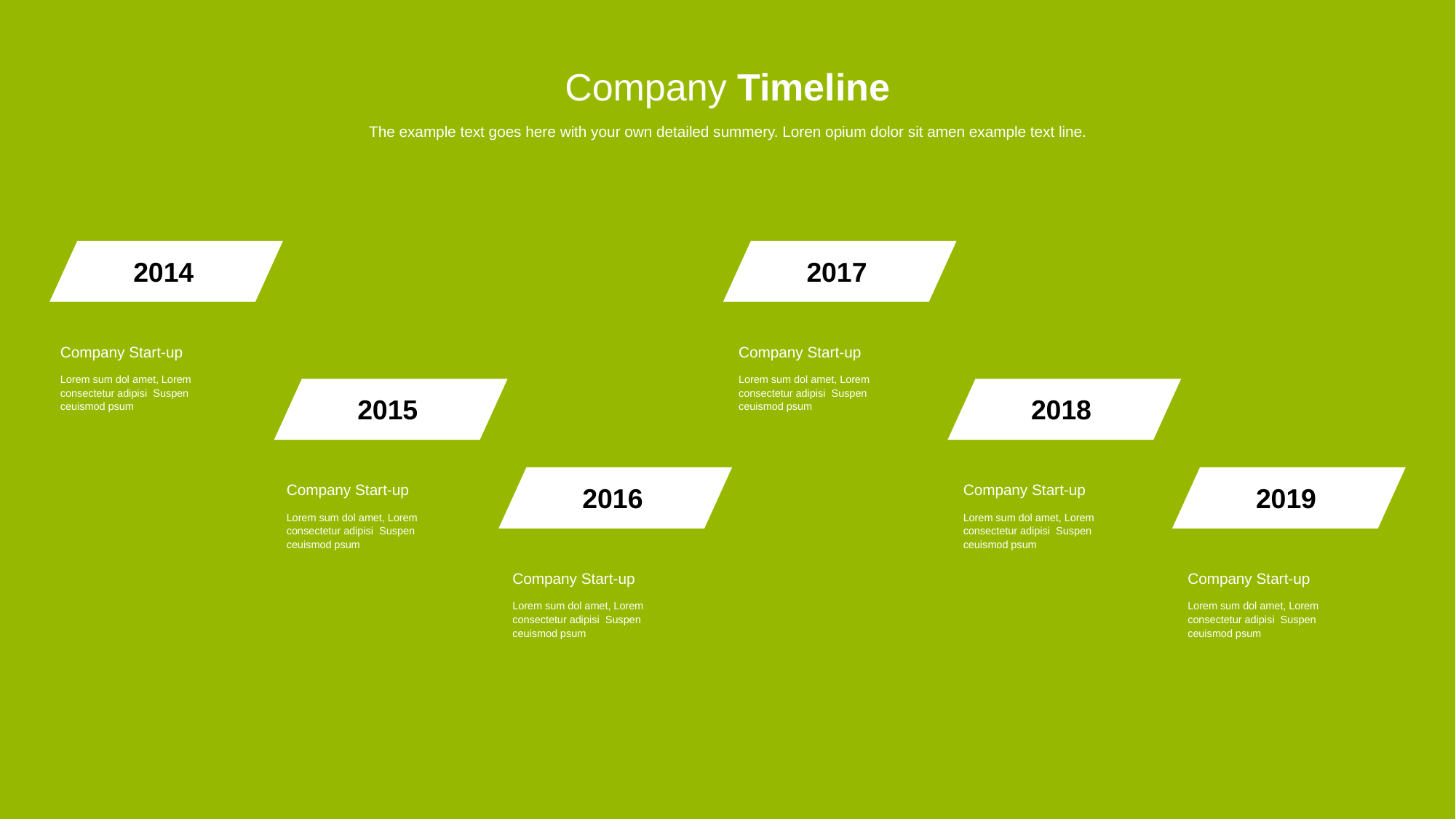

# Company Timeline
The example text goes here with your own detailed summery. Loren opium dolor sit amen example text line.

2014
Company Start-up
Lorem sum dol amet, Lorem
consectetur adipisi  Suspen
ceuismod psum

2017
Company Start-up
Lorem sum dol amet, Lorem
consectetur adipisi  Suspen
ceuismod psum

2015
Company Start-up
Lorem sum dol amet, Lorem
consectetur adipisi  Suspen
ceuismod psum

2018
Company Start-up
Lorem sum dol amet, Lorem
consectetur adipisi  Suspen
ceuismod psum

2016
Company Start-up
Lorem sum dol amet, Lorem
consectetur adipisi  Suspen
ceuismod psum

2019
Company Start-up
Lorem sum dol amet, Lorem
consectetur adipisi  Suspen
ceuismod psum